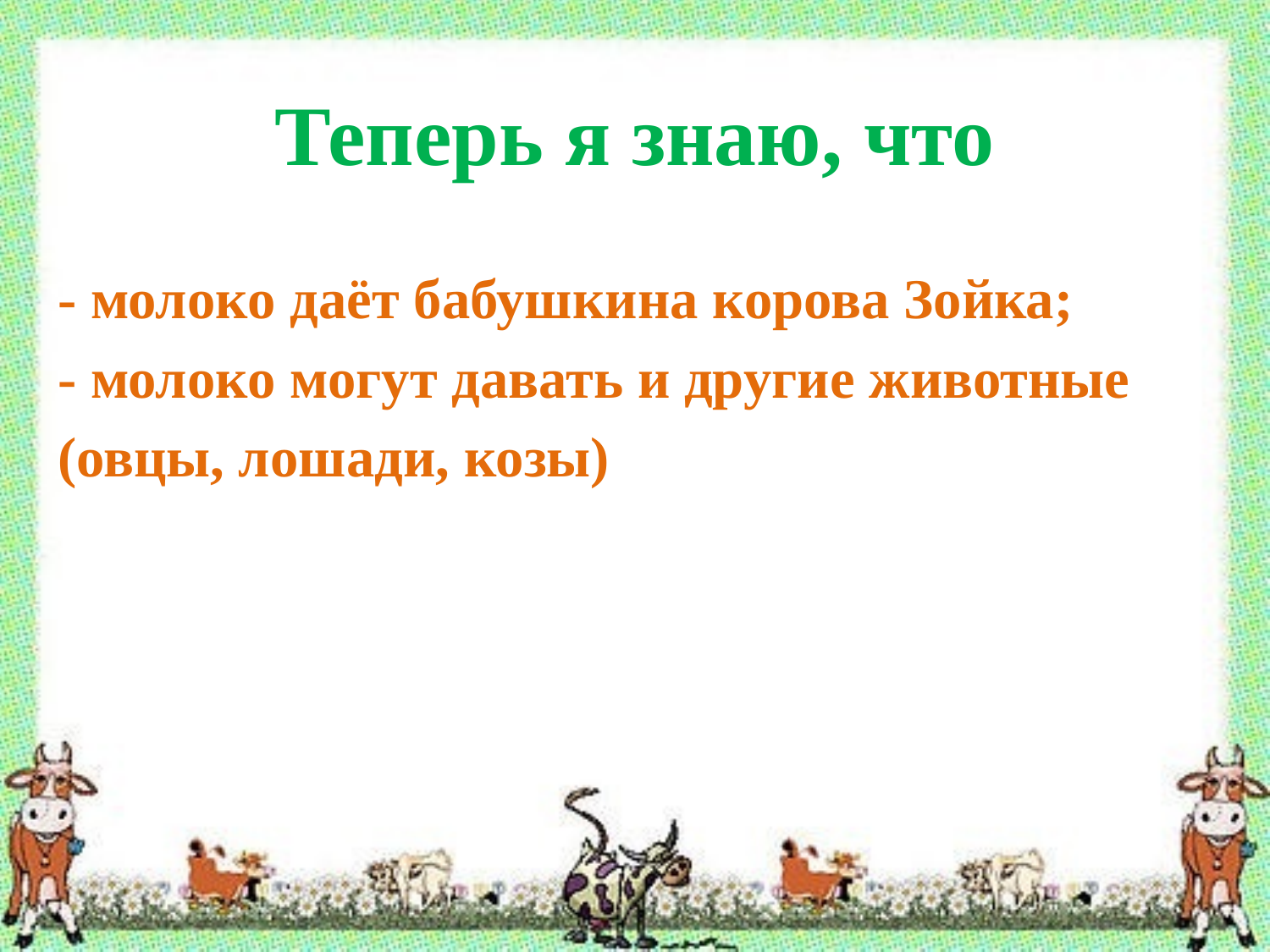

# Теперь я знаю, что
- молоко даёт бабушкина корова Зойка;
- молоко могут давать и другие животные
(овцы, лошади, козы)